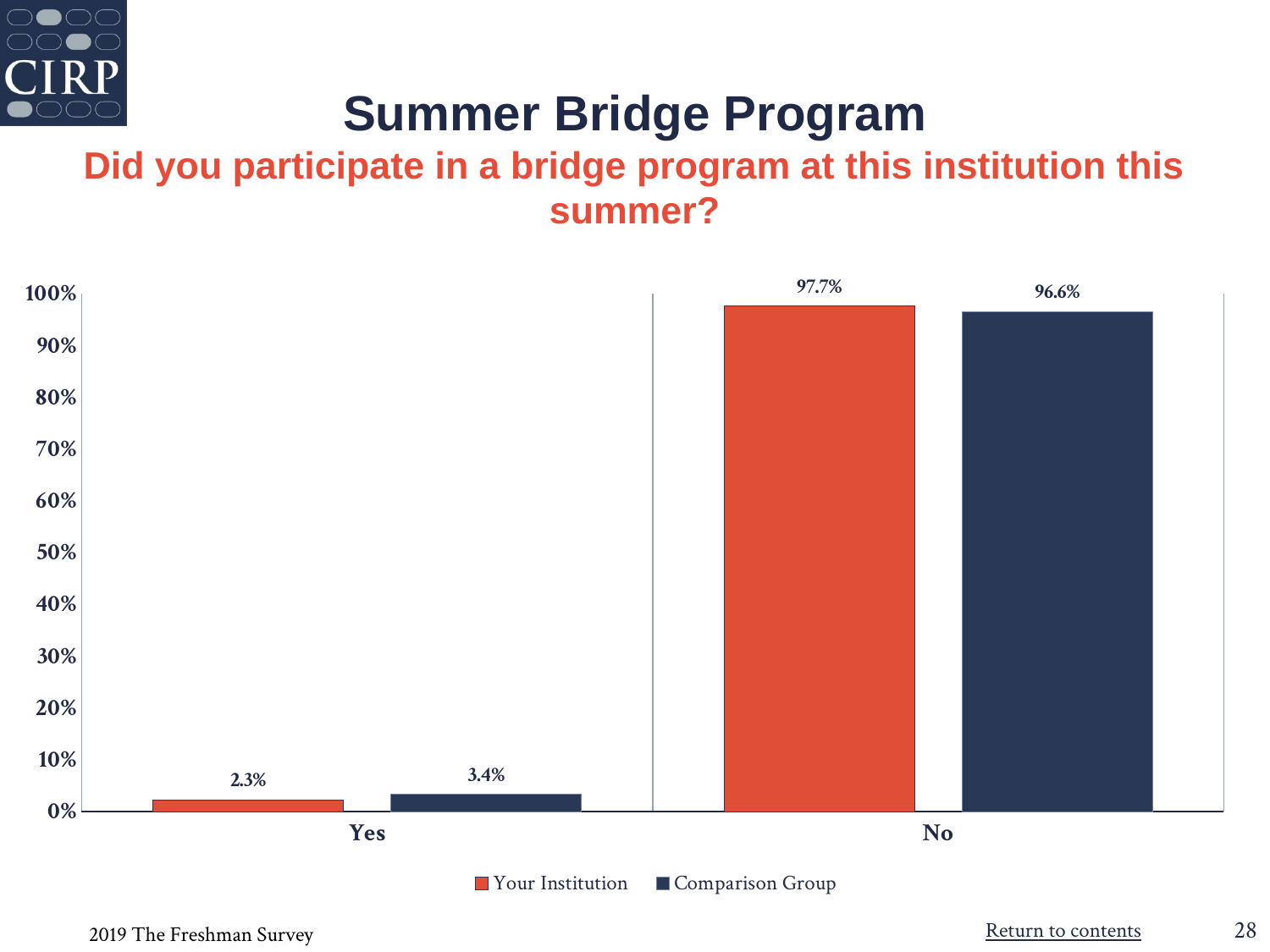

# Summer Bridge Program Did you participate in a bridge program at this institution this summer?

### Chart

| Category | Your Institution | Comparison Group |
|---|---|---|
| Yes | 0.023 | 0.034 |
| No | 0.977 | 0.966 |
2019 The Freshman Survey
Return to contents
28